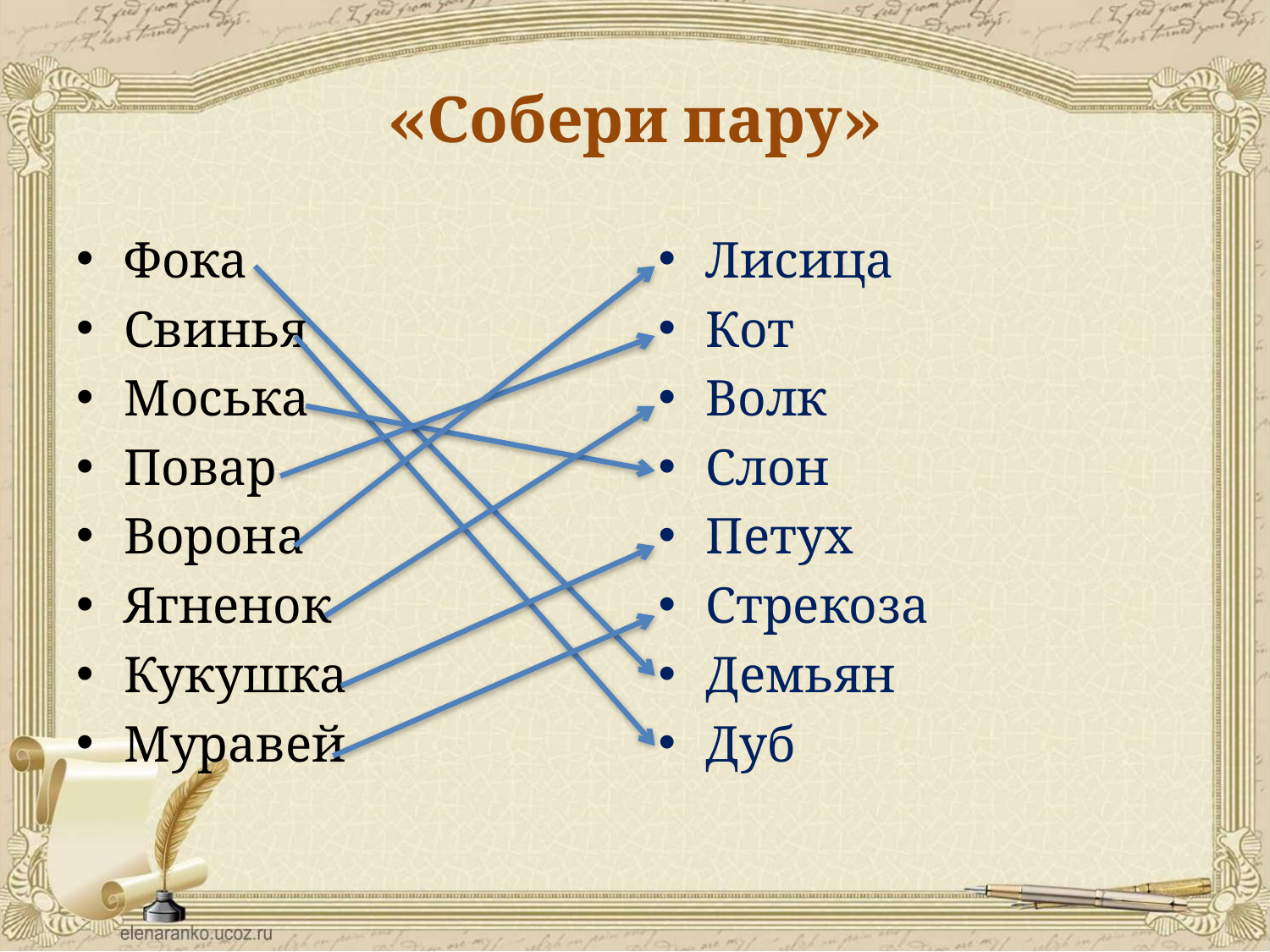

# «Собери пару»
Фока
Свинья
Моська
Повар
Ворона
Ягненок
Кукушка
Муравей

Лисица
Кот
Волк
Слон
Петух
Стрекоза
Демьян
Дуб